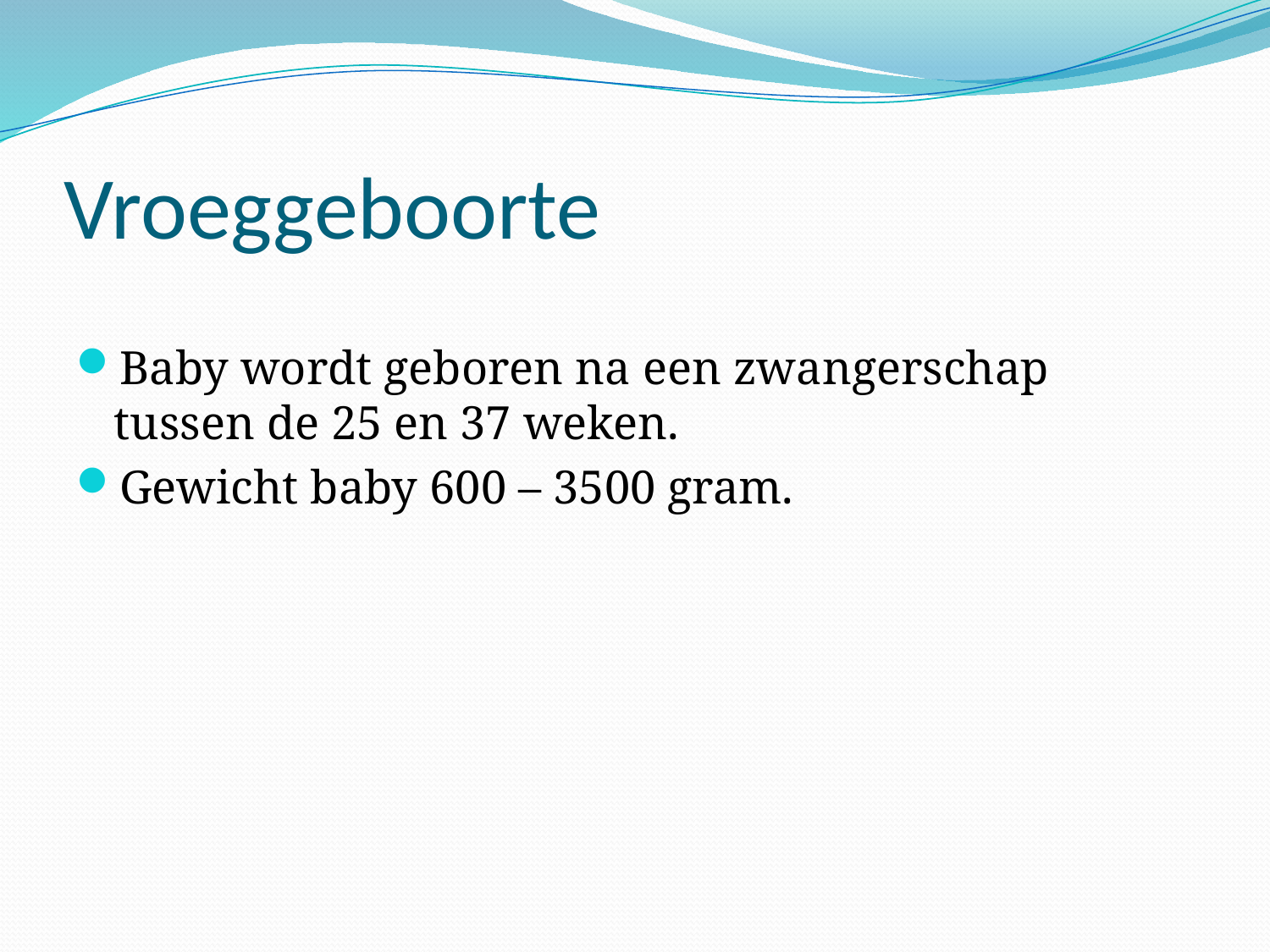

# Vroeggeboorte

Baby wordt geboren na een zwangerschap tussen de 25 en 37 weken.
Gewicht baby 600 – 3500 gram.